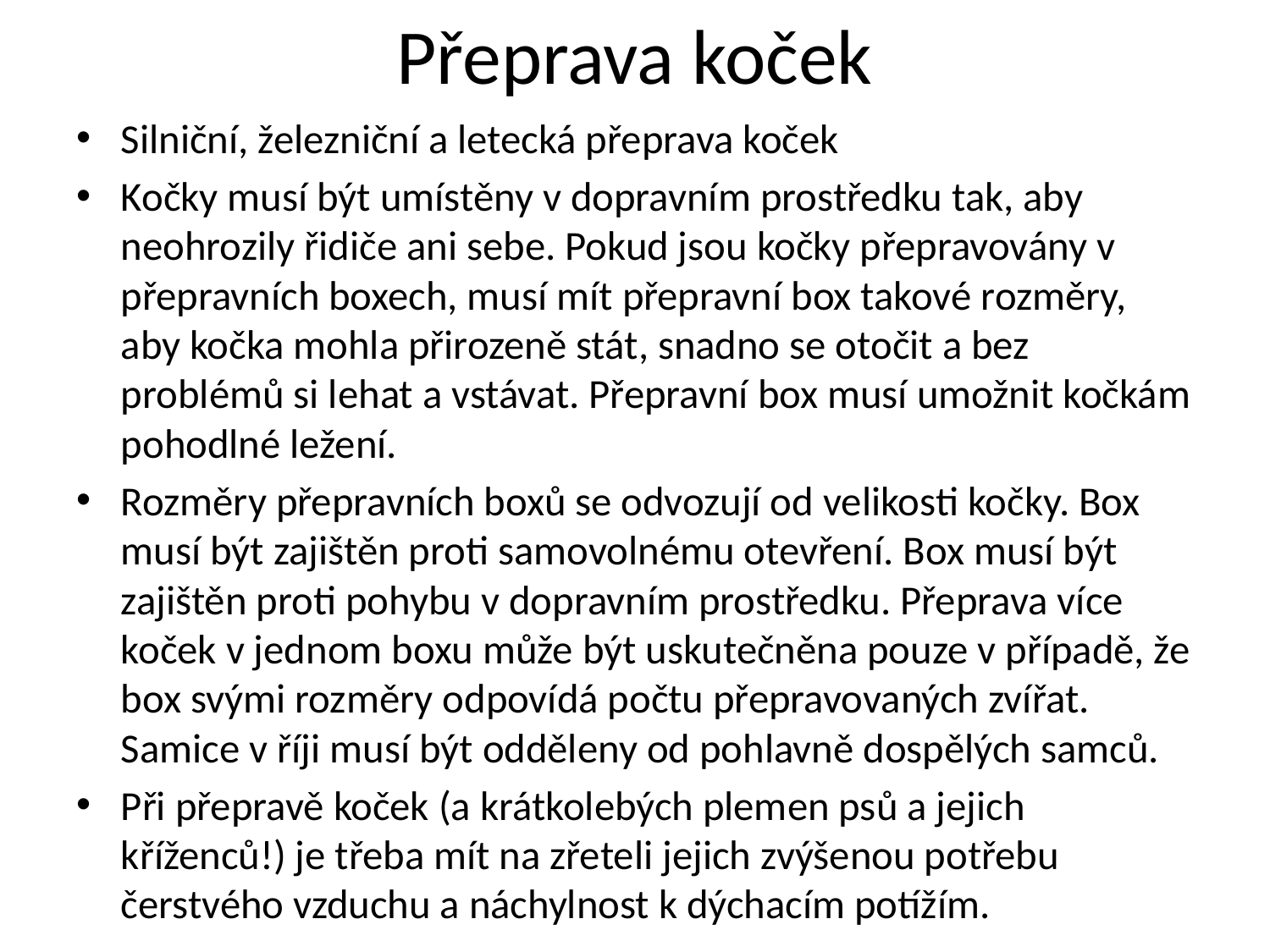

# Přeprava koček
Silniční, železniční a letecká přeprava koček
Kočky musí být umístěny v dopravním prostředku tak, aby neohrozily řidiče ani sebe. Pokud jsou kočky přepravovány v přepravních boxech, musí mít přepravní box takové rozměry, aby kočka mohla přirozeně stát, snadno se otočit a bez problémů si lehat a vstávat. Přepravní box musí umožnit kočkám pohodlné ležení.
Rozměry přepravních boxů se odvozují od velikosti kočky. Box musí být zajištěn proti samovolnému otevření. Box musí být zajištěn proti pohybu v dopravním prostředku. Přeprava více koček v jednom boxu může být uskutečněna pouze v případě, že box svými rozměry odpovídá počtu přepravovaných zvířat. Samice v říji musí být odděleny od pohlavně dospělých samců.
Při přepravě koček (a krátkolebých plemen psů a jejich kříženců!) je třeba mít na zřeteli jejich zvýšenou potřebu čerstvého vzduchu a náchylnost k dýchacím potížím.